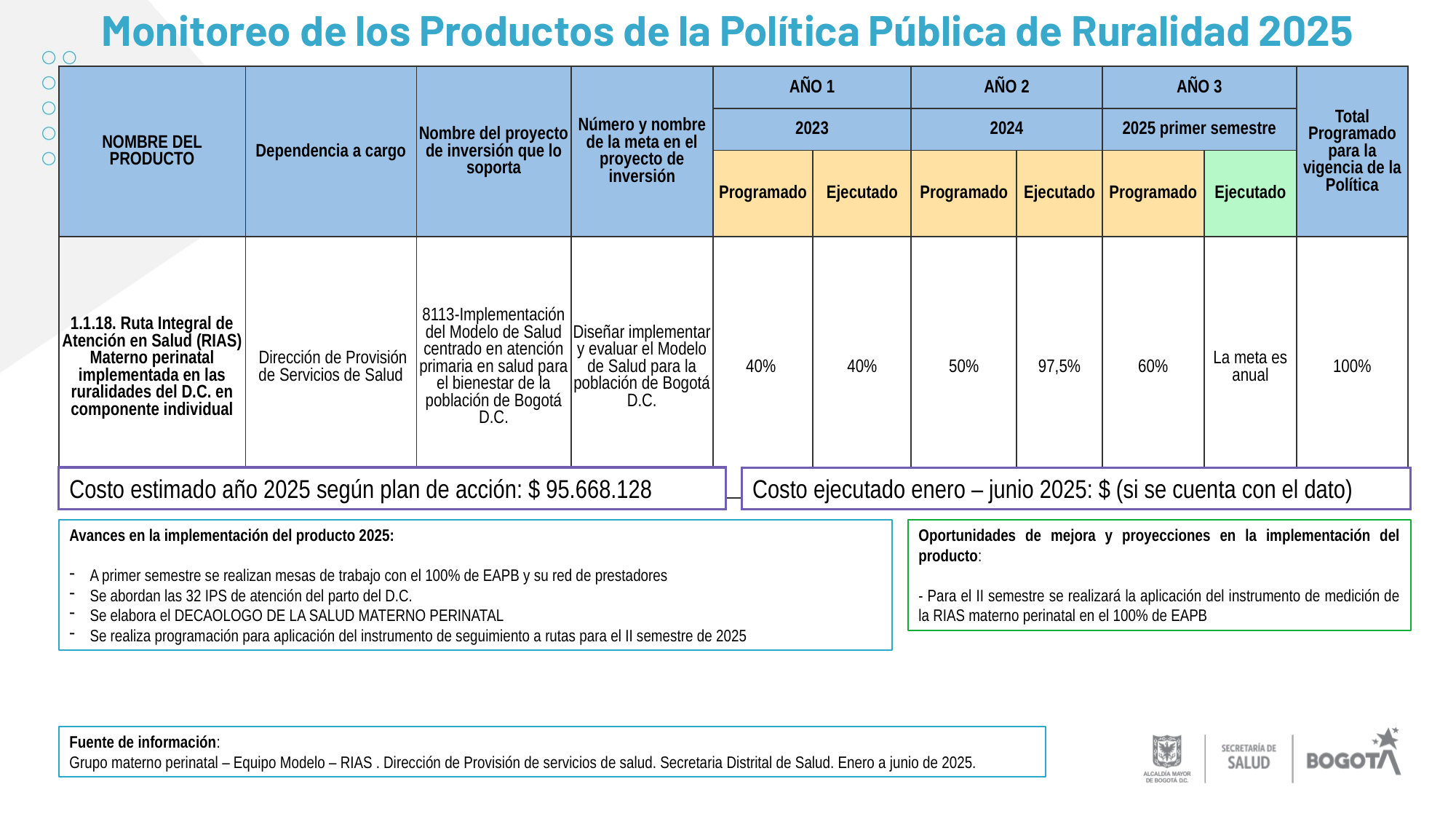

Monitoreo de los Productos de la Política Pública de Ruralidad 2025
| NOMBRE DEL PRODUCTO | Dependencia a cargo | Nombre del proyecto de inversión que lo soporta | Número y nombre de la meta en el proyecto de inversión | AÑO 1 |  | AÑO 2 |  | AÑO 3 |  | Total Programado para la vigencia de la Política |
| --- | --- | --- | --- | --- | --- | --- | --- | --- | --- | --- |
|  |  |  |  | 2023 |  | 2024 |  | 2025 primer semestre |  |  |
|  |  |  |  | Programado | Ejecutado | Programado | Ejecutado | Programado | Ejecutado |  |
| 1.1.18. Ruta Integral de Atención en Salud (RIAS) Materno perinatal implementada en las ruralidades del D.C. en componente individual | Dirección de Provisión de Servicios de Salud | 8113-Implementación del Modelo de Salud centrado en atención primaria en salud para el bienestar de la población de Bogotá D.C. | Diseñar implementar y evaluar el Modelo de Salud para la población de Bogotá D.C. | 40% | 40% | 50% | 97,5% | 60% | La meta es anual | 100% |
Costo estimado año 2025 según plan de acción: $ 95.668.128
Costo ejecutado enero – junio 2025: $ (si se cuenta con el dato)
Avances en la implementación del producto 2025:

A primer semestre se realizan mesas de trabajo con el 100% de EAPB y su red de prestadores
Se abordan las 32 IPS de atención del parto del D.C.
Se elabora el DECAOLOGO DE LA SALUD MATERNO PERINATAL
Se realiza programación para aplicación del instrumento de seguimiento a rutas para el II semestre de 2025
Oportunidades de mejora y proyecciones en la implementación del producto:

- Para el II semestre se realizará la aplicación del instrumento de medición de la RIAS materno perinatal en el 100% de EAPB
Fuente de información:
Grupo materno perinatal – Equipo Modelo – RIAS . Dirección de Provisión de servicios de salud. Secretaria Distrital de Salud. Enero a junio de 2025.